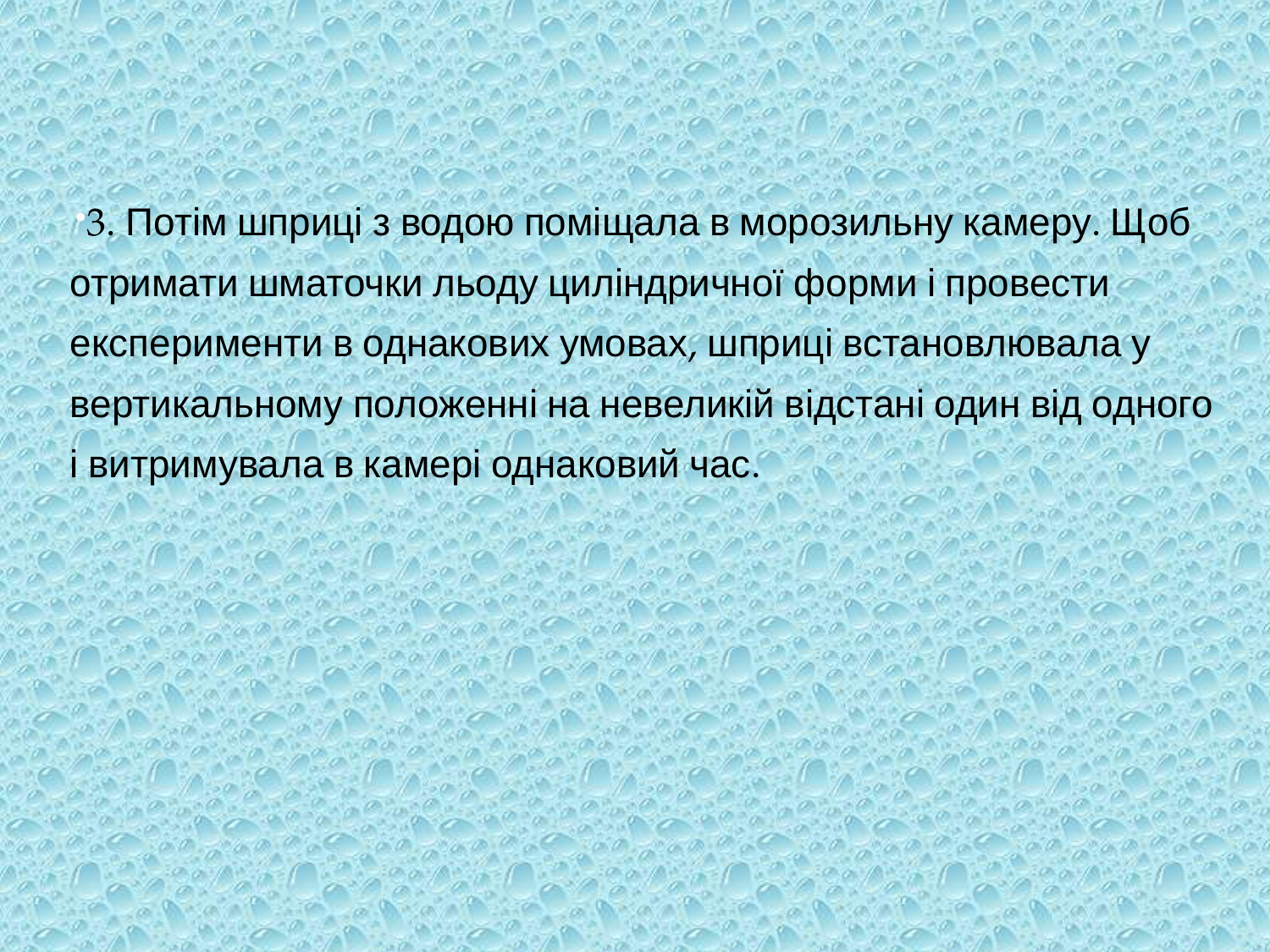

3. Потім шприці з водою поміщала в морозильну камеру. Щоб отримати шматочки льоду циліндричної форми і провести експерименти в однакових умовах, шприці встановлювала у вертикальному положенні на невеликій відстані один від одного і витримувала в камері однаковий час.